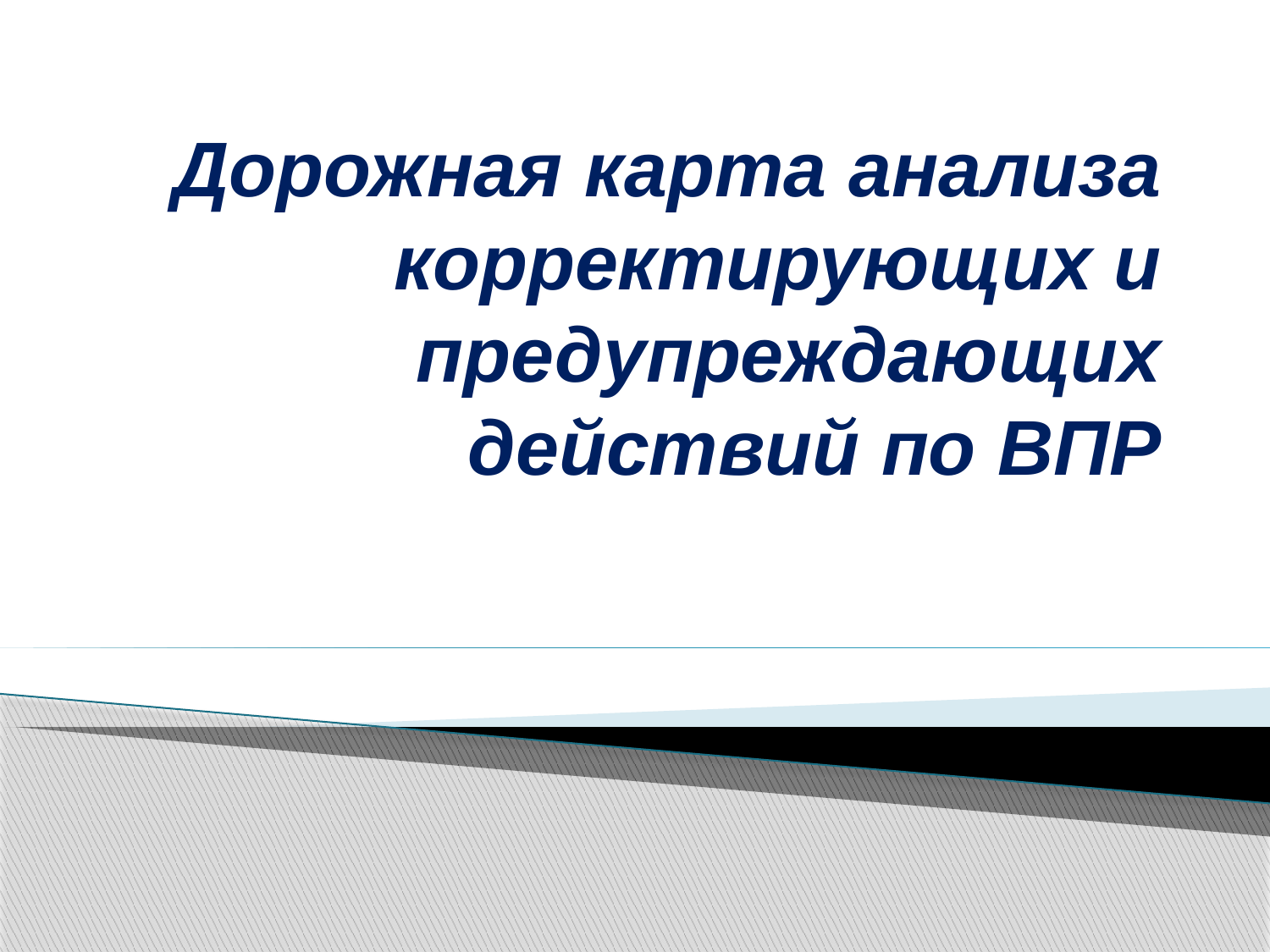

# Дорожная карта анализа корректирующих и предупреждающих действий по ВПР